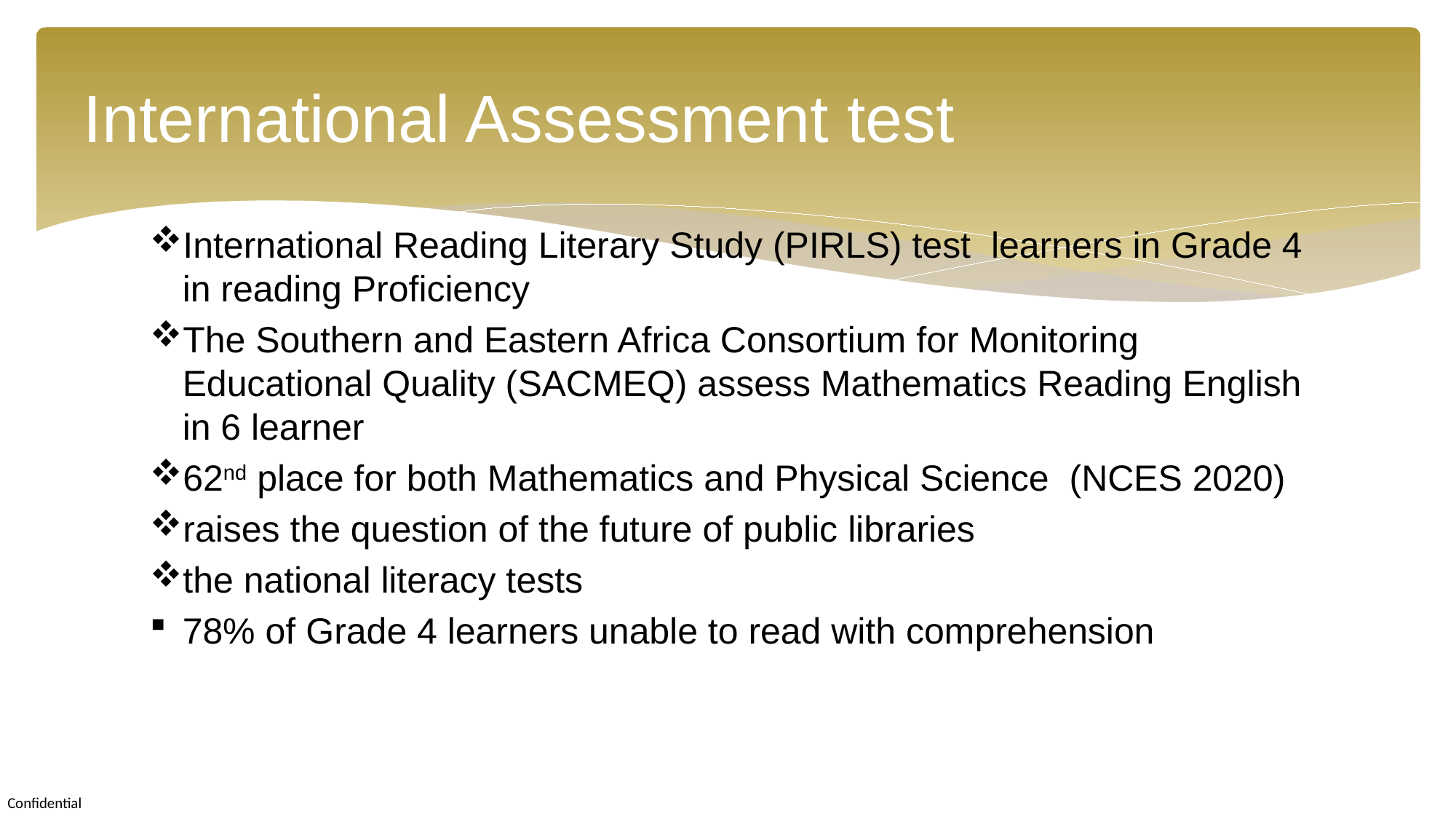

# International Assessment test
International Reading Literary Study (PIRLS) test  learners in Grade 4 in reading Proficiency
The Southern and Eastern Africa Consortium for Monitoring  Educational Quality (SACMEQ) assess Mathematics Reading English in 6 learner
62nd place for both Mathematics and Physical Science  (NCES 2020)
raises the question of the future of public libraries
the national literacy tests
78% of Grade 4 learners unable to read with comprehension